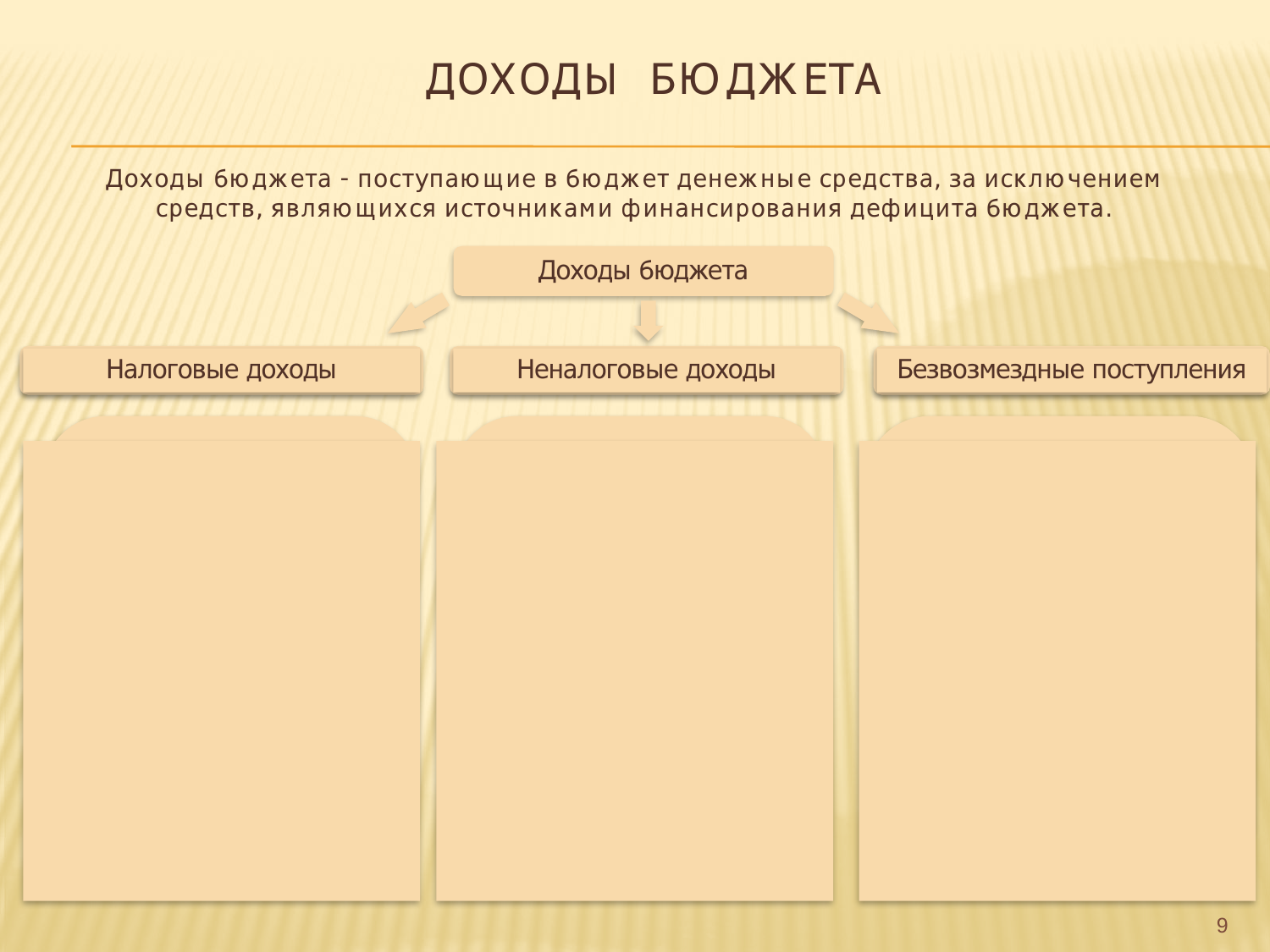

Доходы  бюджета
Доходы бюджета - поступающие в бюджет денежные средства, за исключением средств, являющихся источниками финансирования дефицита бюджета.
Доходы бюджета

Налоговые доходы

Неналоговые доходы

Безвозмездные поступления
Поступления от уплаты налогов, установленных Налоговым кодексом Российской Федерации:
 налог на прибыль организаций;
 налог на доходы физических лиц;
 акцизы;
 иные налоги.

Поступления доходов от использования государственного (муниципального) имущества, от платных услуг, оказываемых казенными учреждениями, штрафных санкций за нарушение законодательства, иных неналоговых платежей.

Поступления доходов в виде финансовой помощи, полученной от бюджетов других уровней бюджетной системы Российской Федерации (межбюджетные трансферты), безвозмездные поступления от организаций и граждан.

9